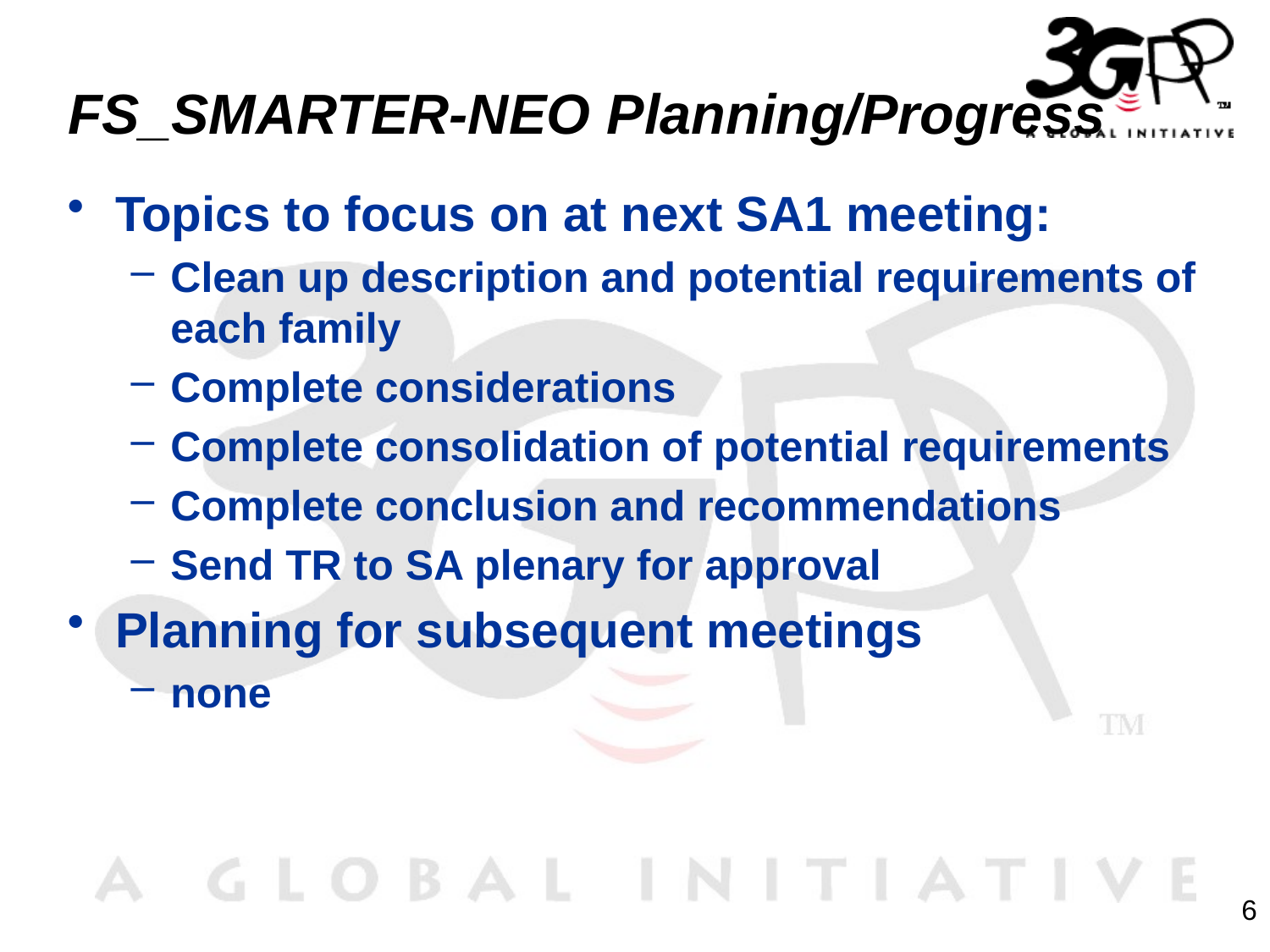

# FS_SMARTER-NEO Planning/Progress
Topics to focus on at next SA1 meeting:
Clean up description and potential requirements of each family
Complete considerations
Complete consolidation of potential requirements
Complete conclusion and recommendations
Send TR to SA plenary for approval
Planning for subsequent meetings
none

6